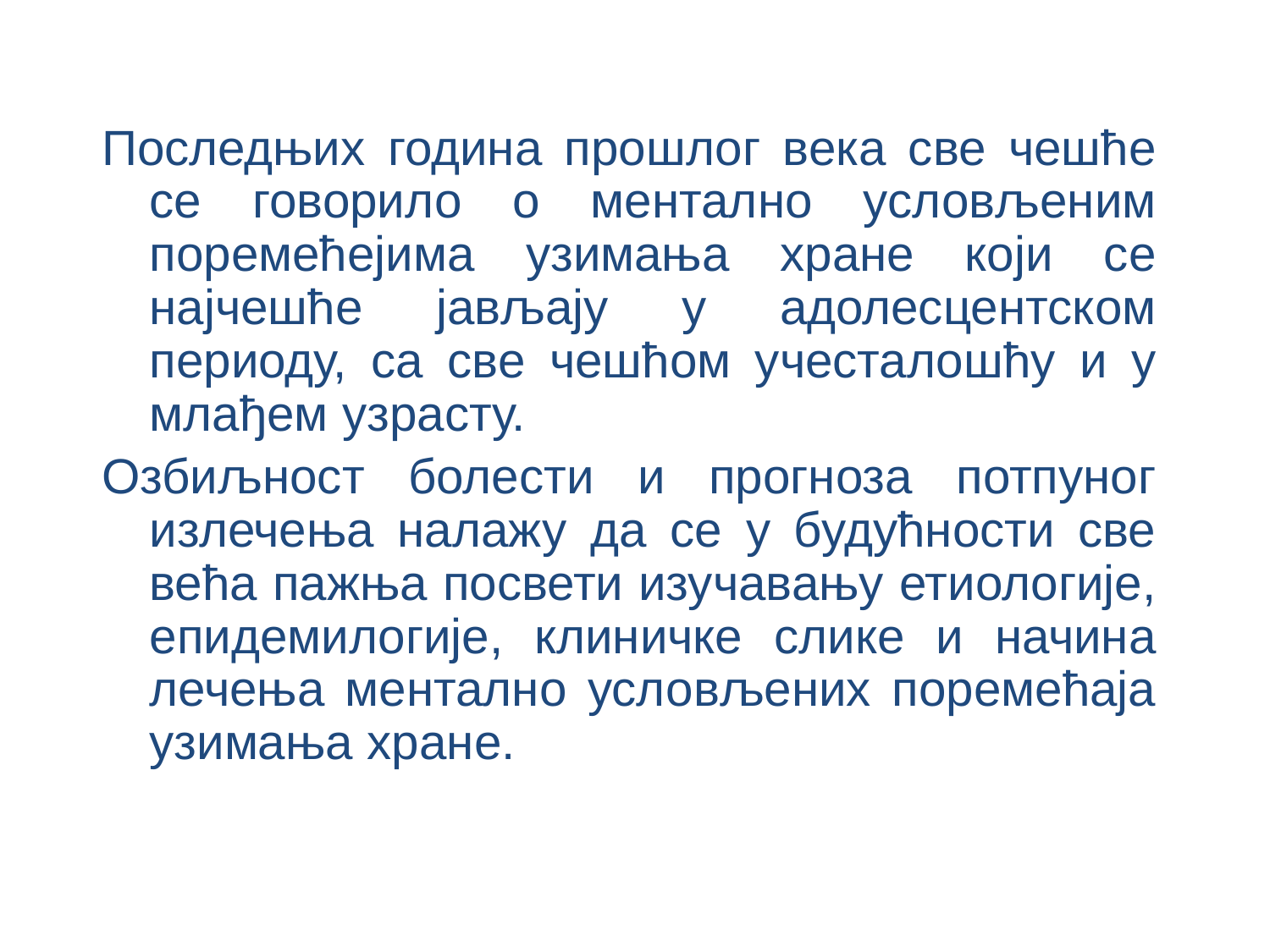

Последњих година прошлог века све чешће се говорило о ментално условљеним поремећејима узимања хране који се најчешће јављају у адолесцентском периоду, са све чешћом учесталошћу и у млађем узрасту.
Озбиљност болести и прогноза потпуног излечења налажу да се у будућности све већа пажња посвети изучавању етиологије, епидемилогије, клиничке слике и начина лечења ментално условљених поремећаја узимања хране.